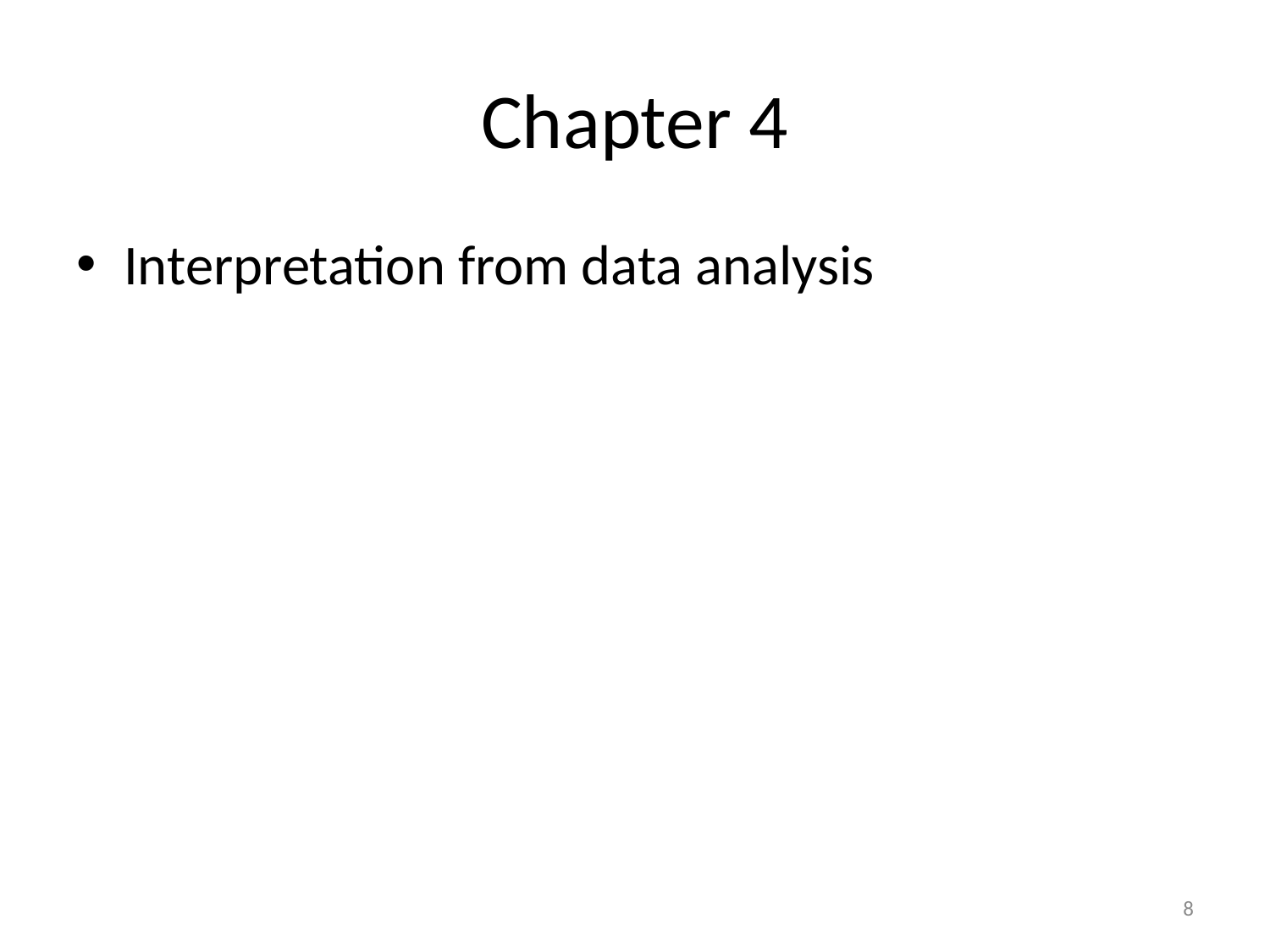

# Chapter 4
Interpretation from data analysis
8